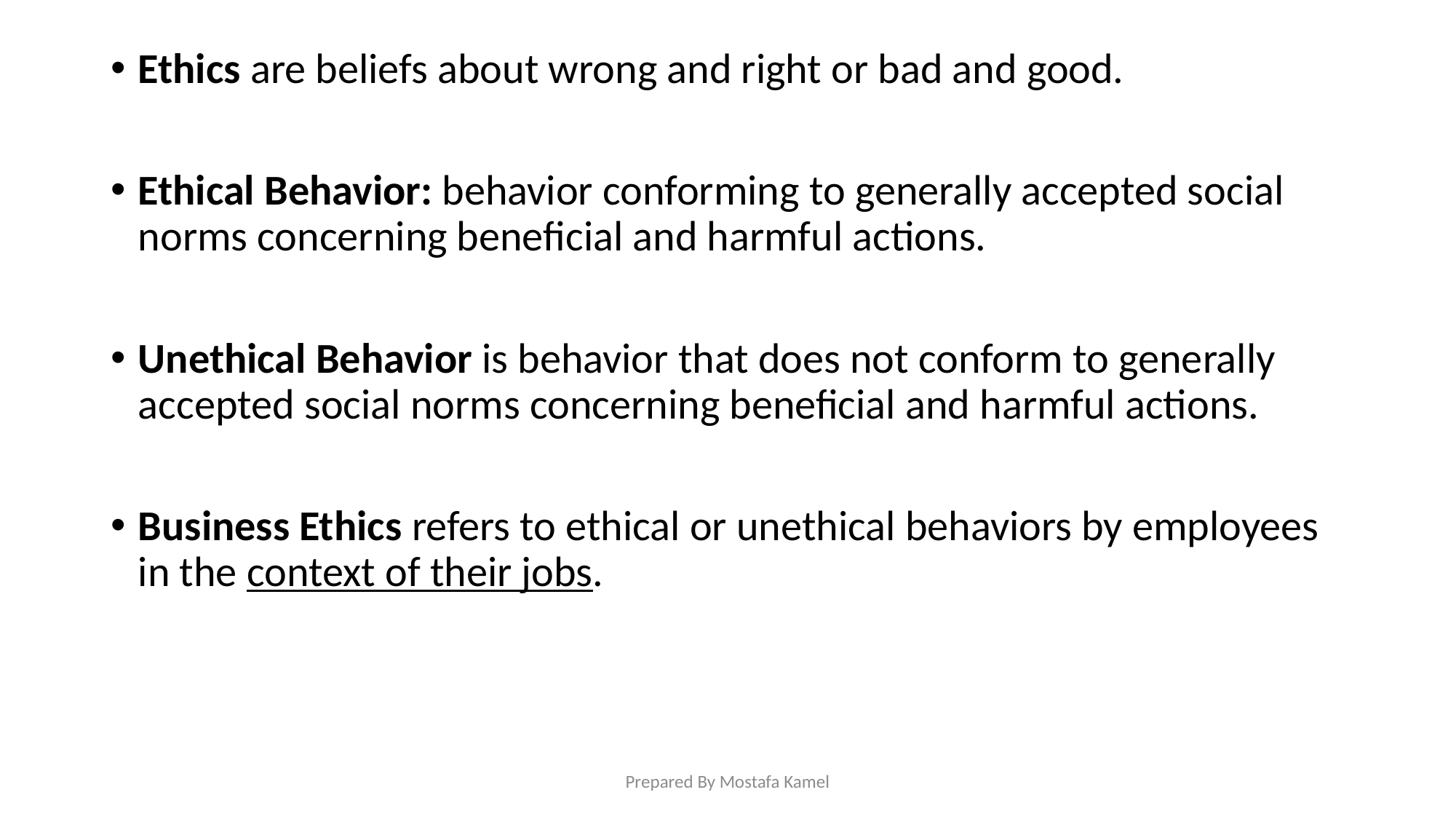

Ethics are beliefs about wrong and right or bad and good.

Ethical Behavior: behavior conforming to generally accepted social norms concerning beneficial and harmful actions.

Unethical Behavior is behavior that does not conform to generally accepted social norms concerning beneficial and harmful actions.

Business Ethics refers to ethical or unethical behaviors by employees in the context of their jobs.
Prepared By Mostafa Kamel